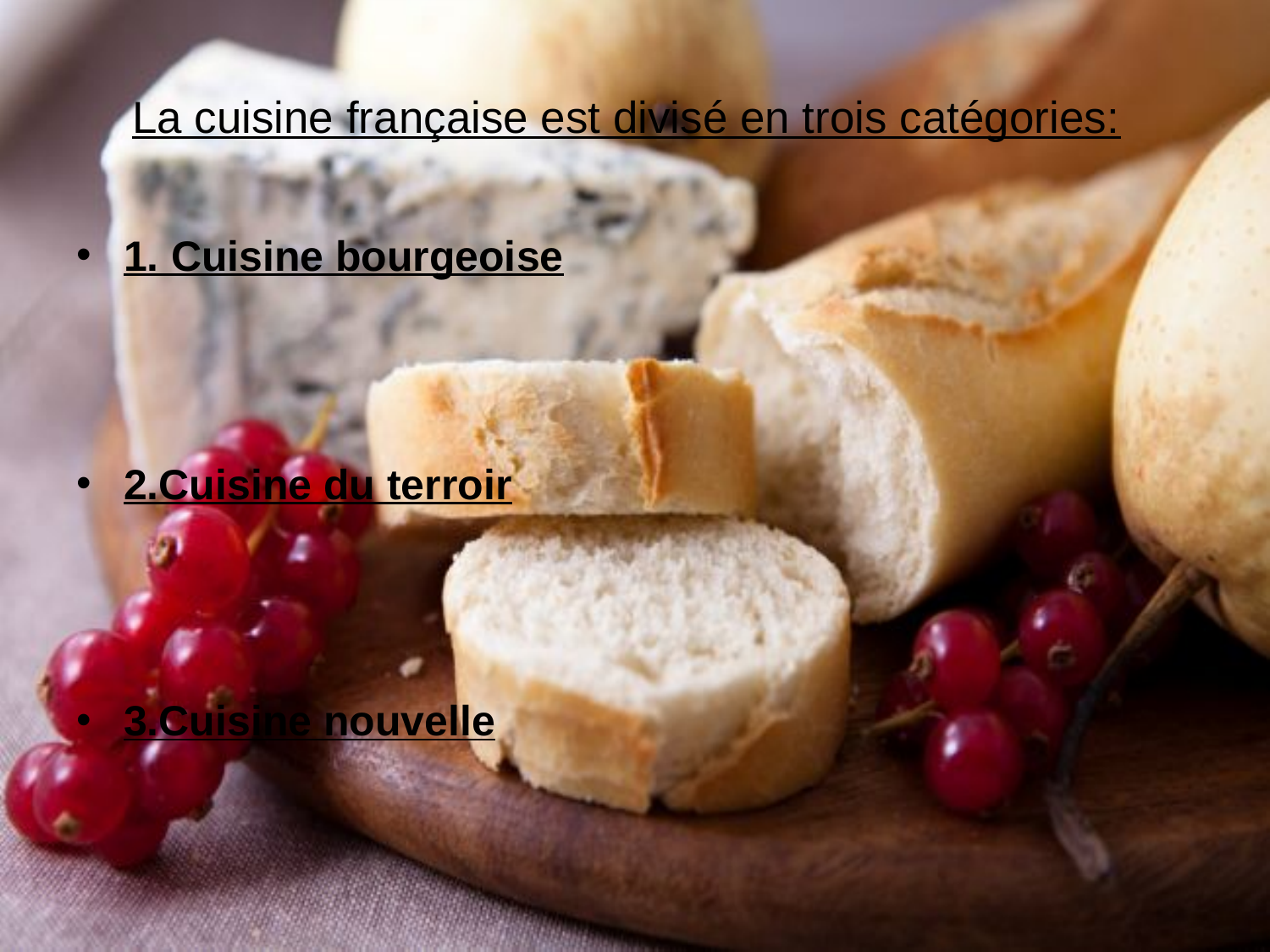

# La cuisine française est divisé en trois catégories:
1. Cuisine bourgeoise

2.Cuisine du terroir

3.Cuisine nouvelle